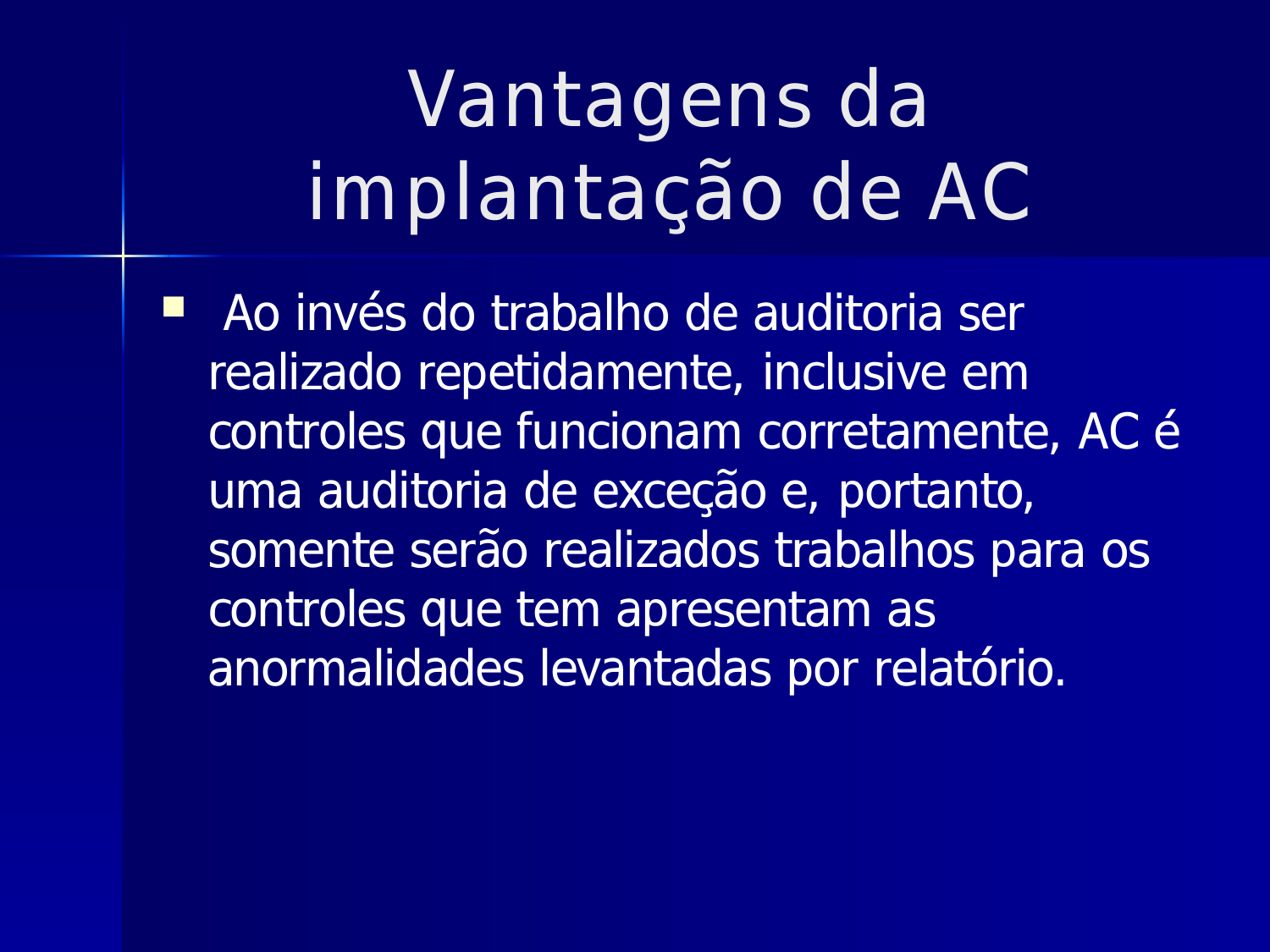

# Vantagens da implantação de AC
 Ao invés do trabalho de auditoria ser realizado repetidamente, inclusive em controles que funcionam corretamente, AC é uma auditoria de exceção e, portanto, somente serão realizados trabalhos para os controles que tem apresentam as anormalidades levantadas por relatório.